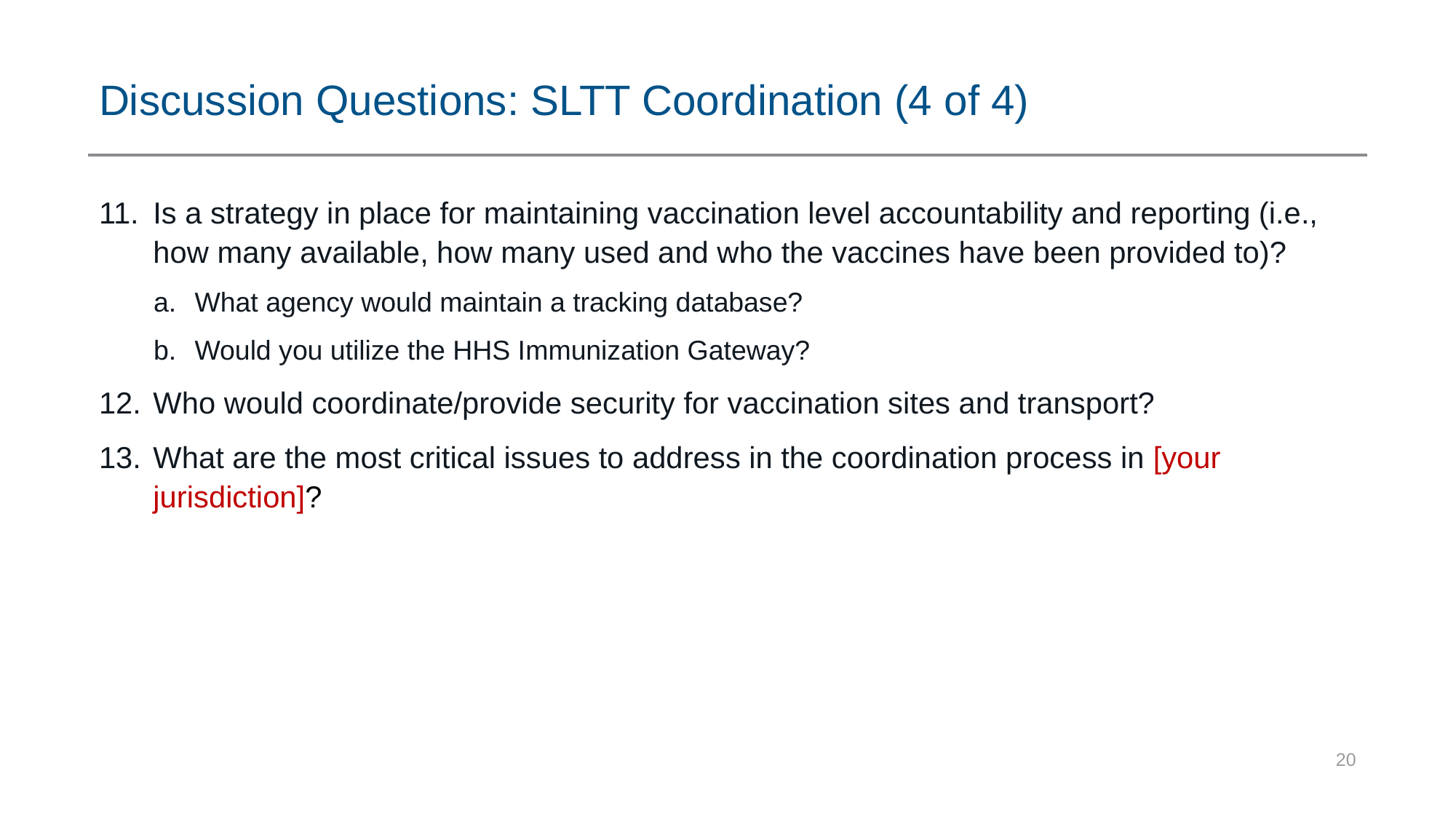

# Discussion Questions: SLTT Coordination (4 of 4)
Is a strategy in place for maintaining vaccination level accountability and reporting (i.e., how many available, how many used and who the vaccines have been provided to)?
What agency would maintain a tracking database?
Would you utilize the HHS Immunization Gateway?
Who would coordinate/provide security for vaccination sites and transport?
What are the most critical issues to address in the coordination process in [your jurisdiction]?
20